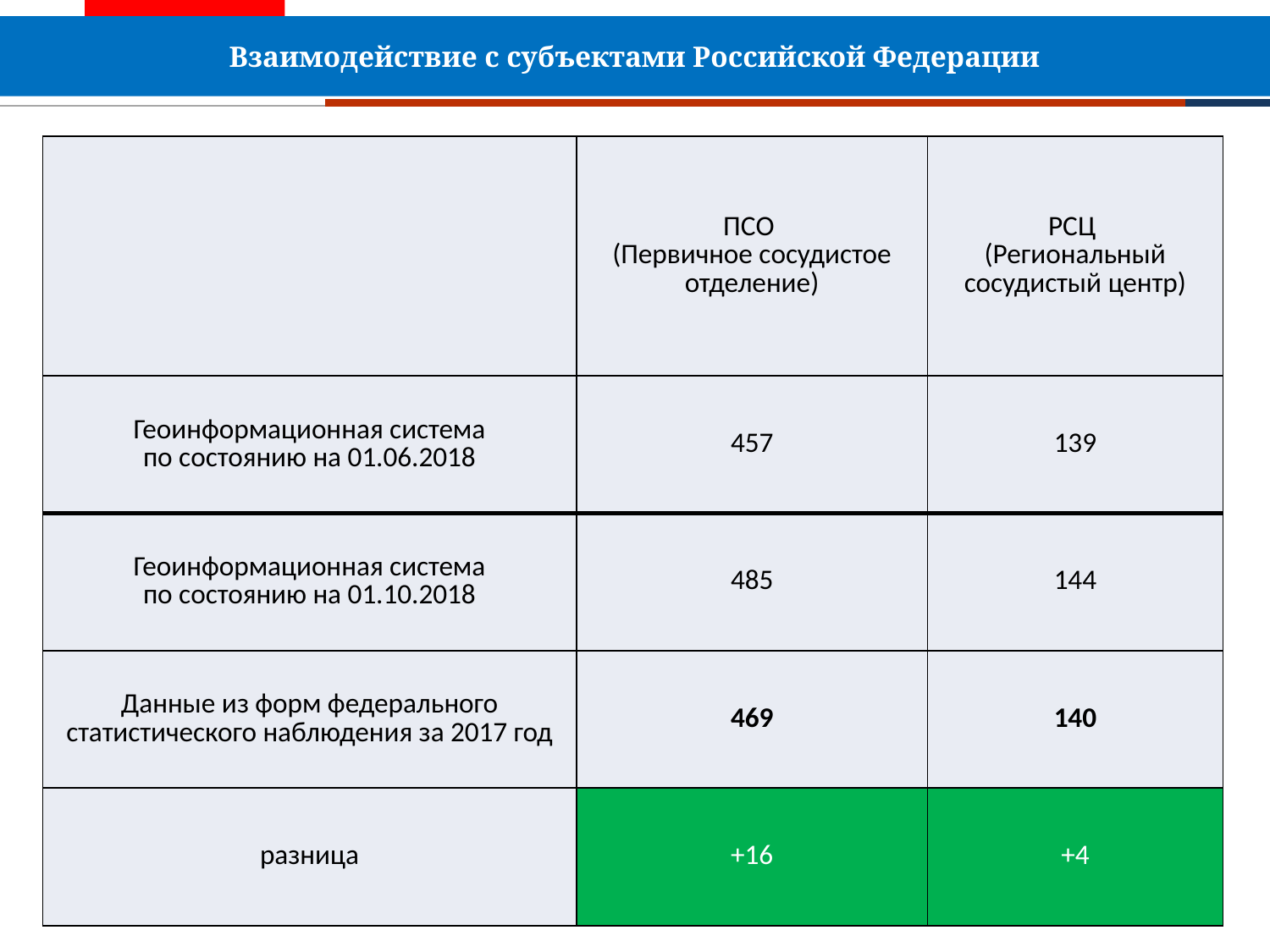

Взаимодействие с субъектами Российской Федерации
|  | ПСО (Первичное сосудистое отделение) | РСЦ (Региональный сосудистый центр) |
| --- | --- | --- |
| Геоинформационная система по состоянию на 01.06.2018 | 457 | 139 |
| Геоинформационная система по состоянию на 01.10.2018 | 485 | 144 |
| Данные из форм федерального статистического наблюдения за 2017 год | 469 | 140 |
| разница | +16 | +4 |
17